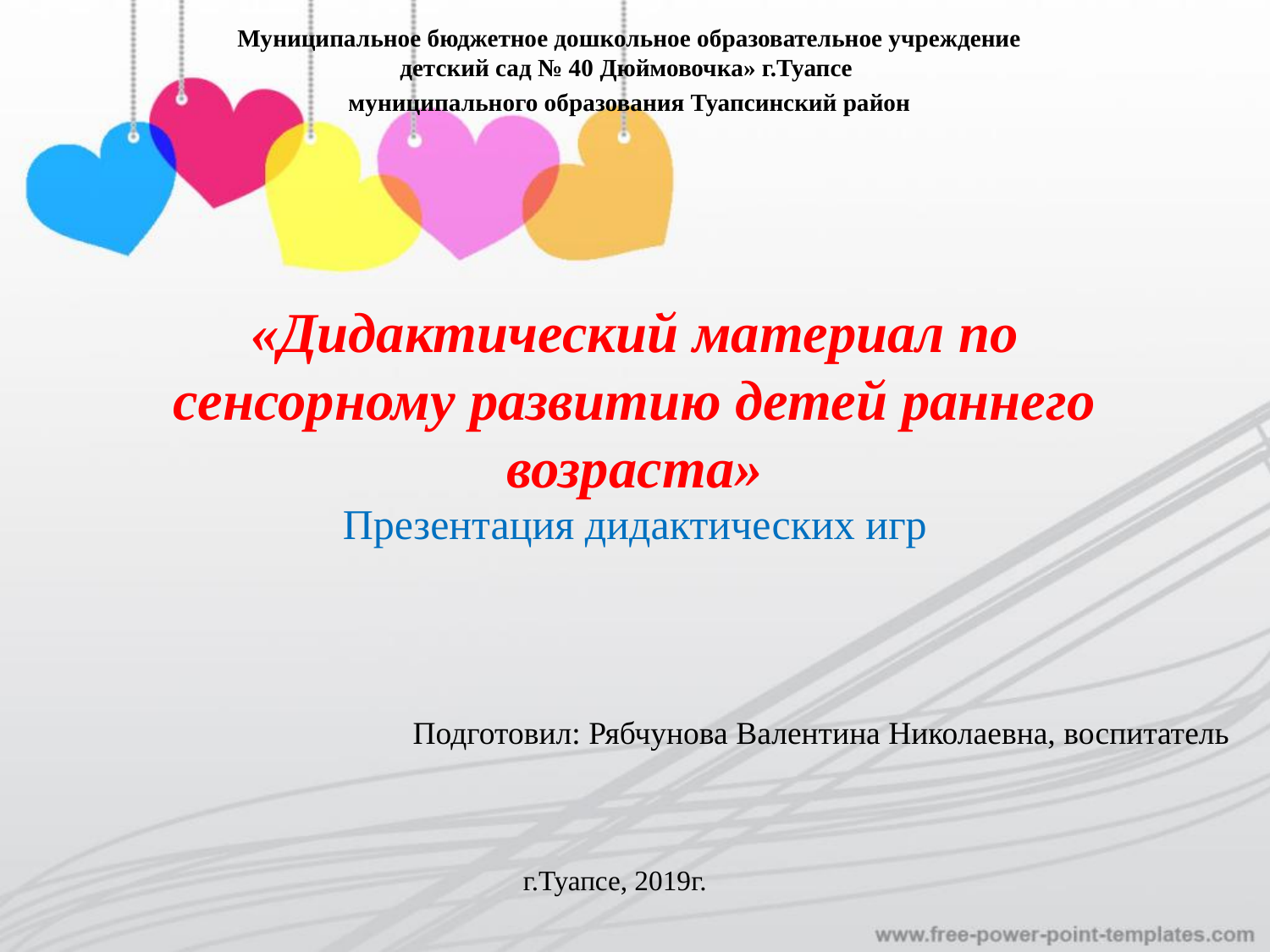

Муниципальное бюджетное дошкольное образовательное учреждение детский сад № 40 Дюймовочка» г.Туапсе
муниципального образования Туапсинский район
# «Дидактический материал по сенсорному развитию детей раннего возраста»
Презентация дидактических игр
Подготовил: Рябчунова Валентина Николаевна, воспитатель
г.Туапсе, 2019г.